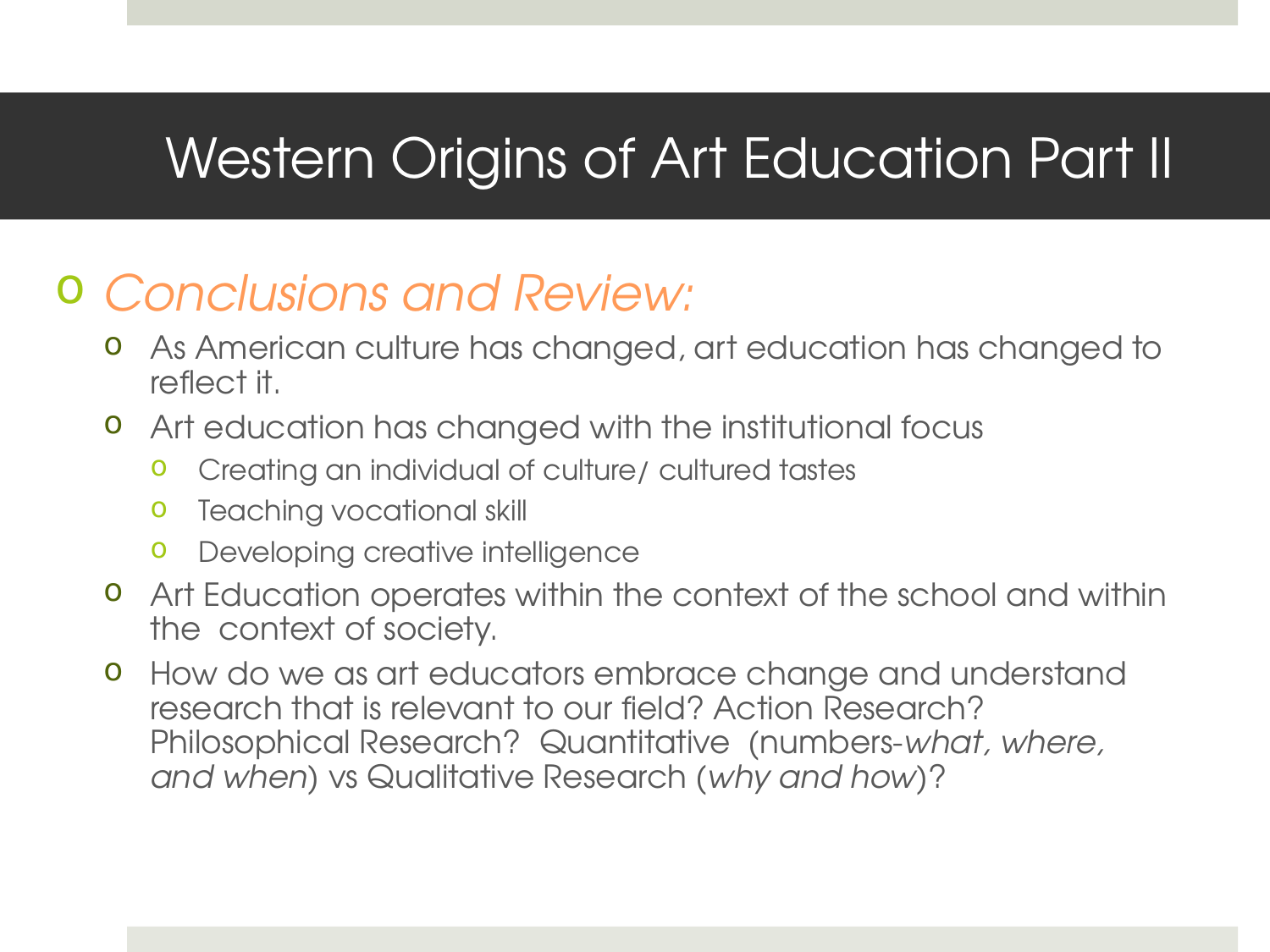

# Western Origins of Art Education Part II
Conclusions and Review:
As American culture has changed, art education has changed to reflect it.
Art education has changed with the institutional focus
Creating an individual of culture/ cultured tastes
Teaching vocational skill
Developing creative intelligence
Art Education operates within the context of the school and within the  context of society.
How do we as art educators embrace change and understand research that is relevant to our field? Action Research?  Philosophical Research?  Quantitative  (numbers-what, where, and when) vs Qualitative Research (why and how)?